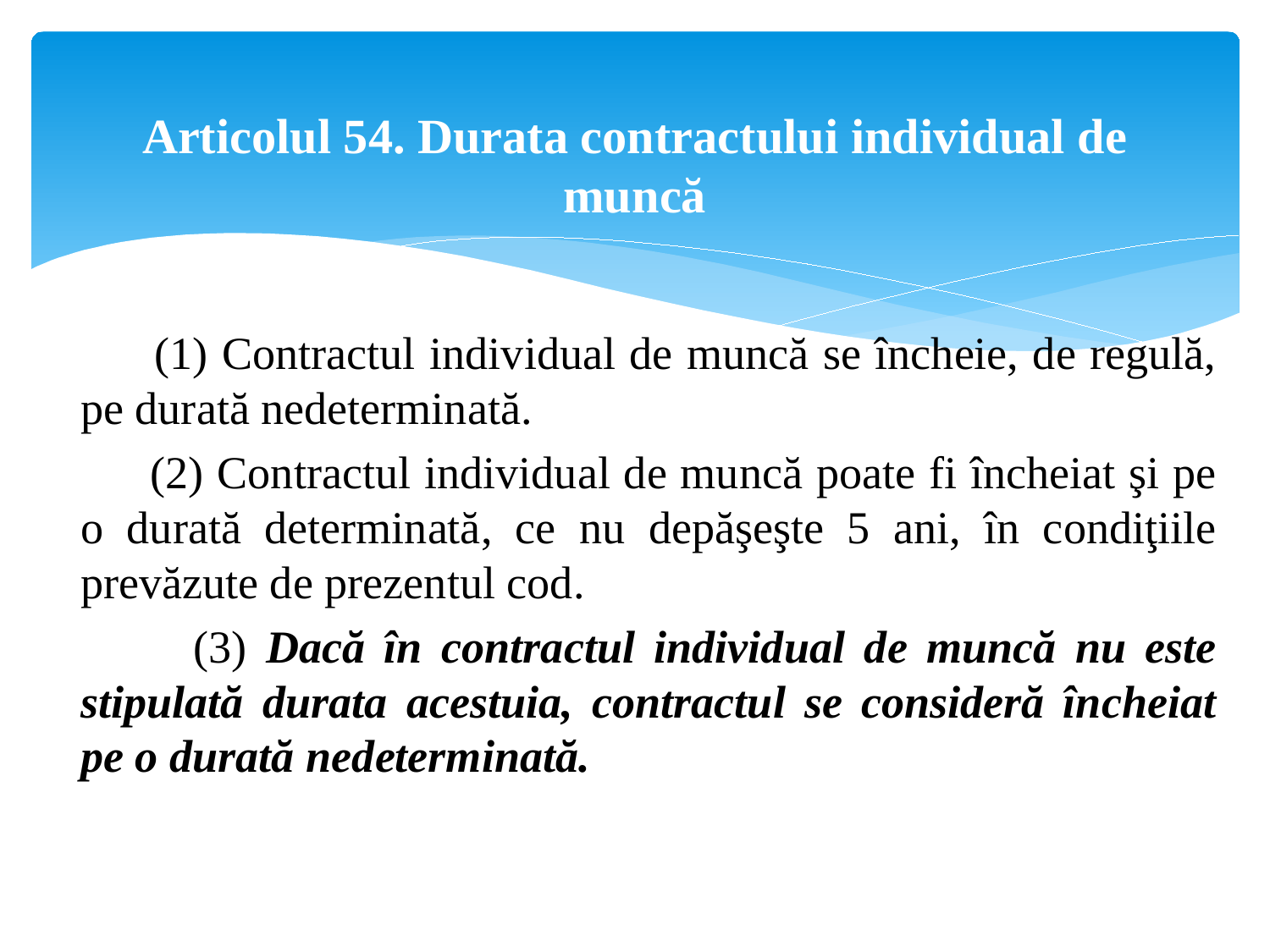

# Articolul 54. Durata contractului individual de muncă
        (1) Contractul individual de muncă se încheie, de regulă, pe durată nedeterminată.
        (2) Contractul individual de muncă poate fi încheiat şi pe o durată determinată, ce nu depăşeşte 5 ani, în condiţiile prevăzute de prezentul cod.
        (3) Dacă în contractul individual de muncă nu este stipulată durata acestuia, contractul se consideră încheiat pe o durată nedeterminată.